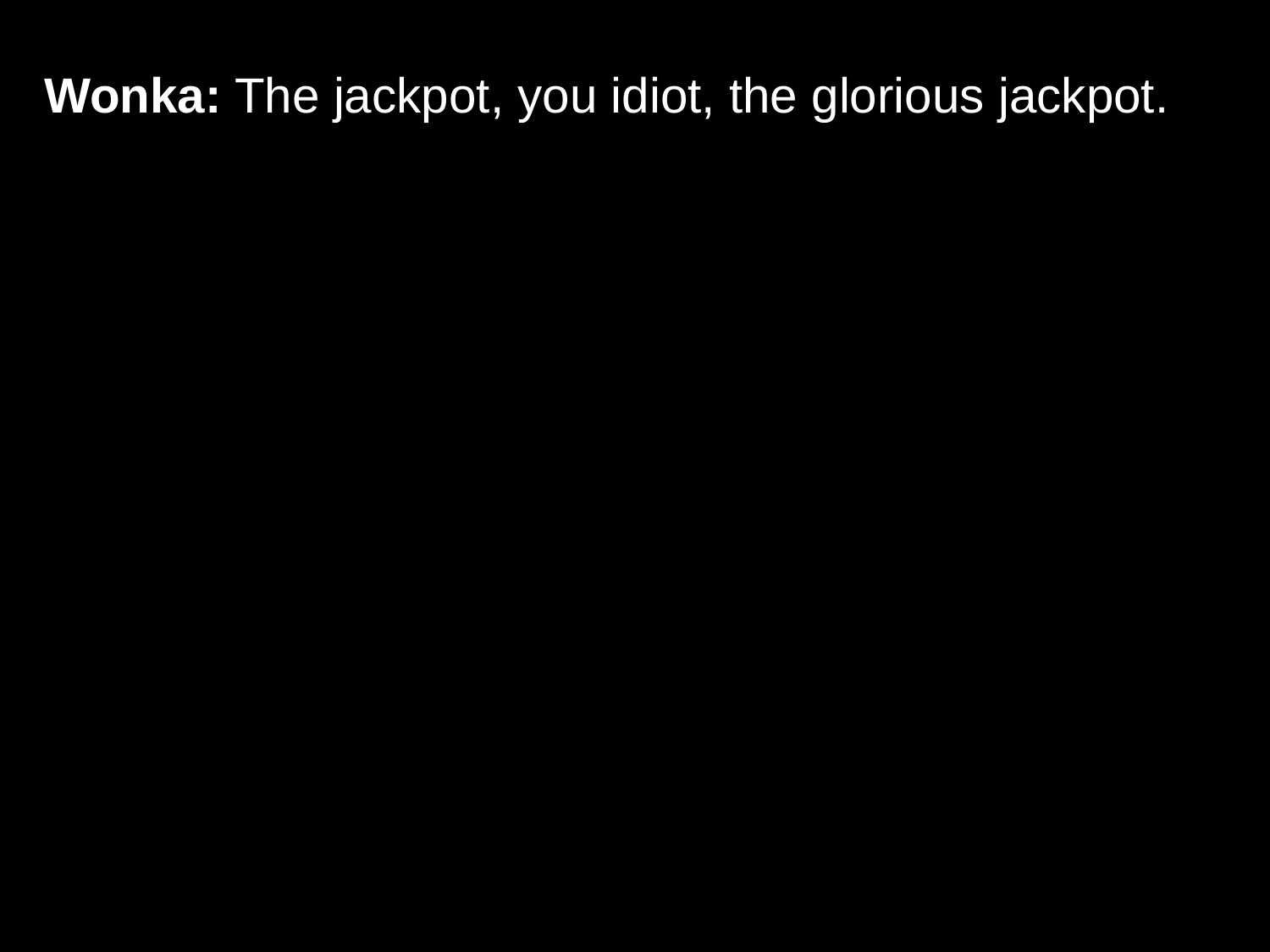

# Wonka: The jackpot, you idiot, the glorious jackpot.